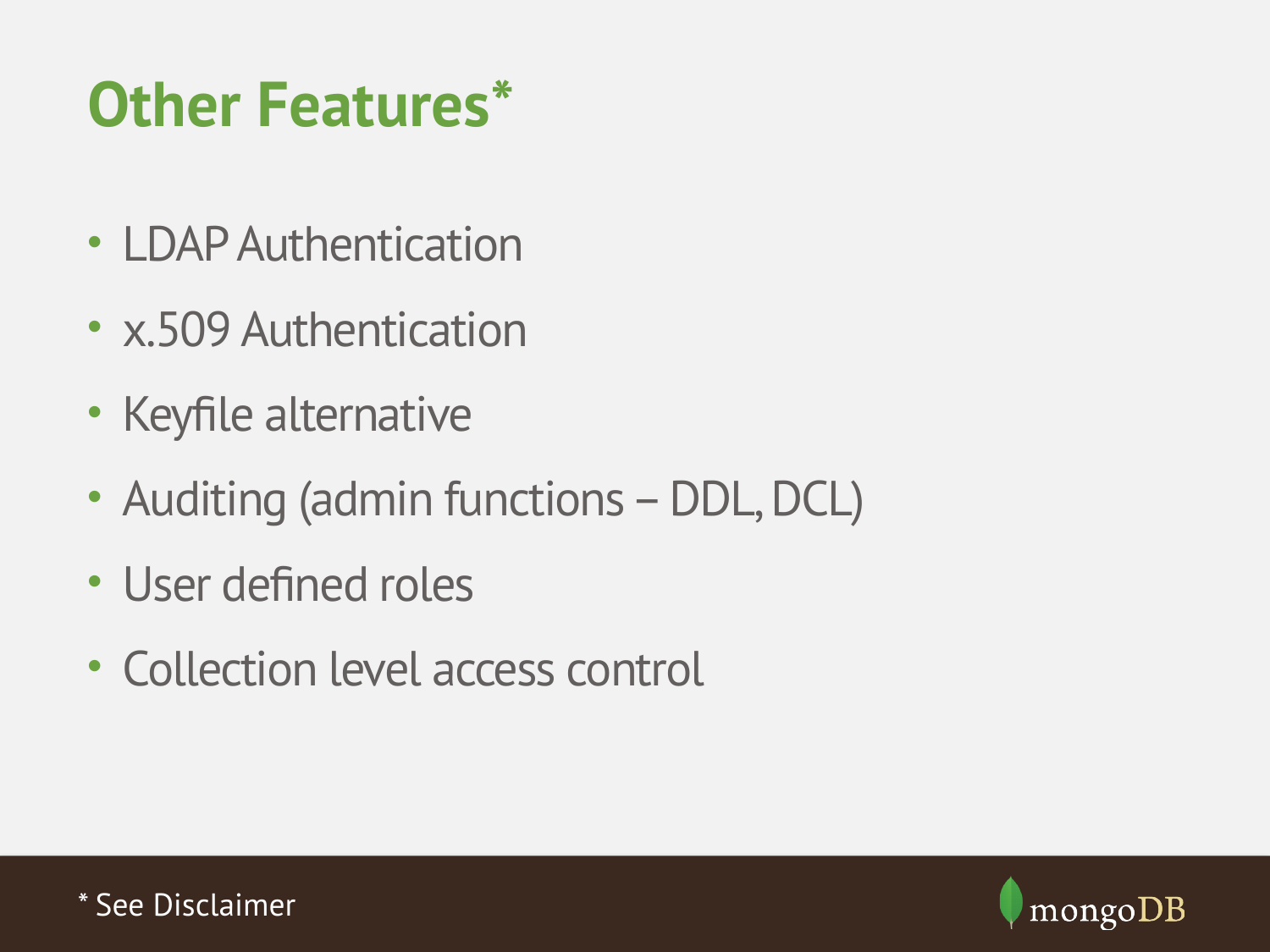

# Other Features*
LDAP Authentication
x.509 Authentication
Keyfile alternative
Auditing (admin functions – DDL, DCL)
User defined roles
Collection level access control
* See Disclaimer